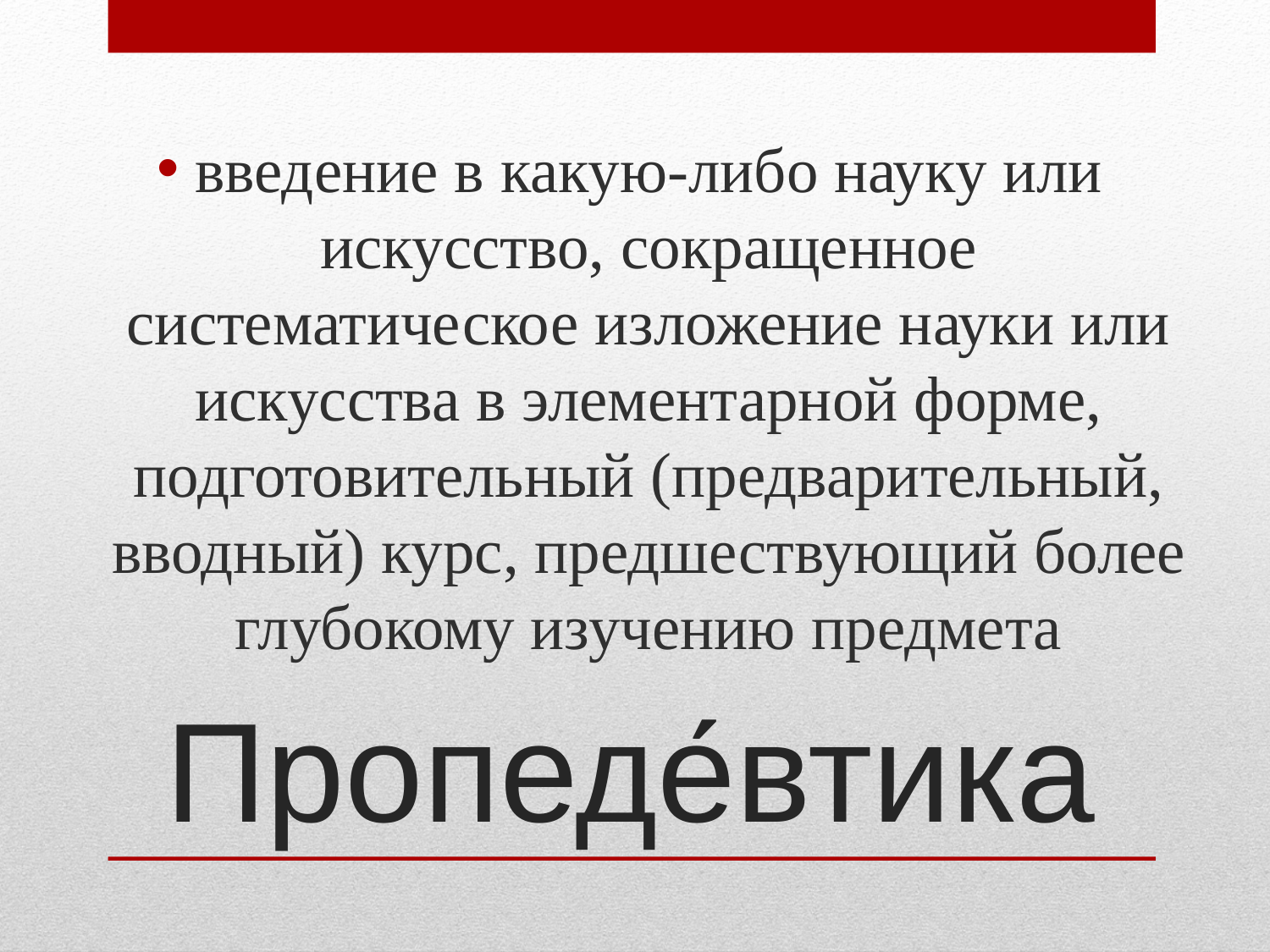

введение в какую-либо науку или искусство, сокращенное систематическое изложение науки или искусства в элементарной форме, подготовительный (предварительный, вводный) курс, предшествующий более глубокому изучению предмета
# Пропеде́втика